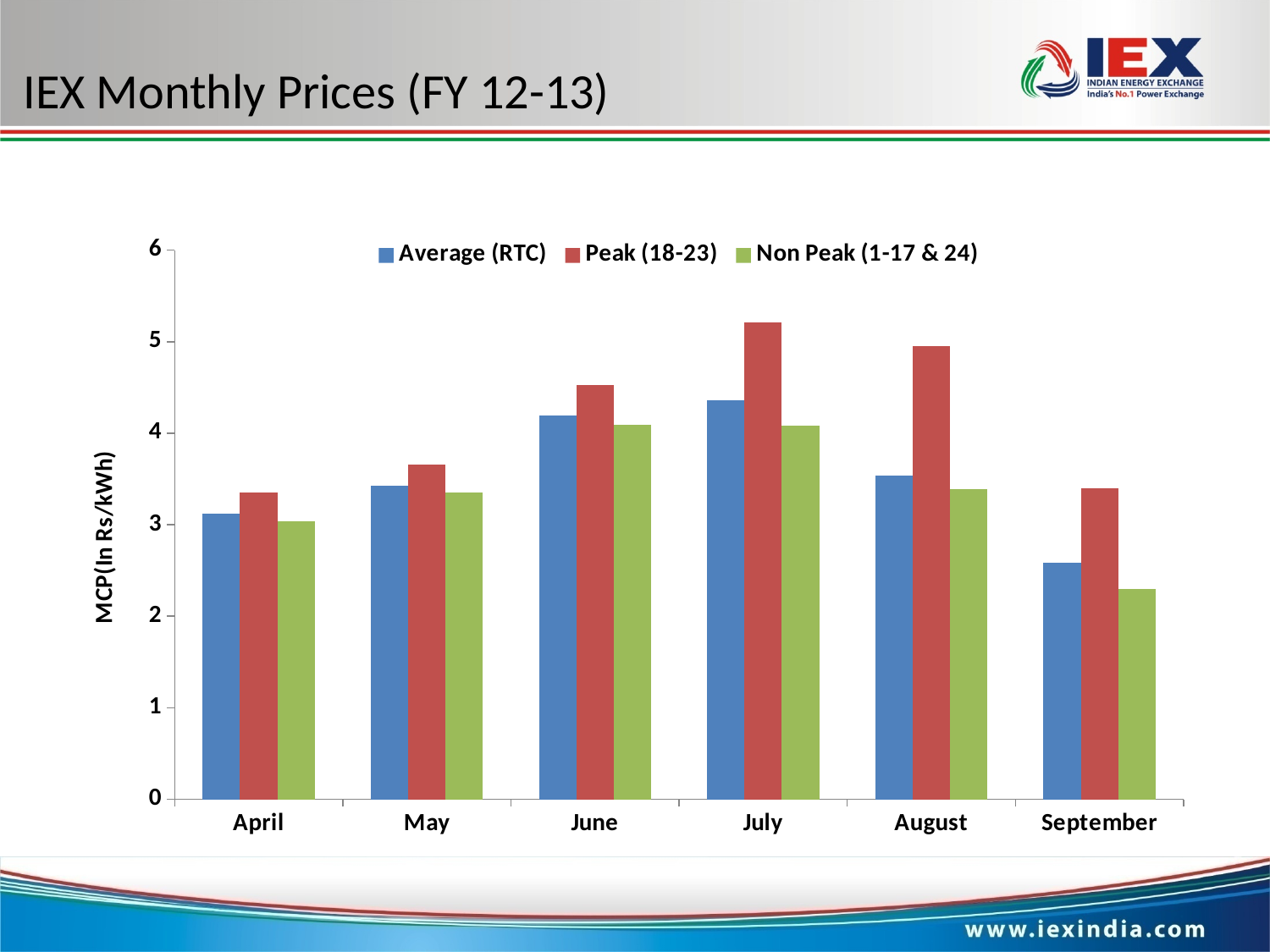

# IEX Monthly Prices (FY 12-13)

### Chart

| Category | Average (RTC) | Peak (18-23) | Non Peak (1-17 & 24) |
|---|---|---|---|
| April | 3.1197912916666652 | 3.3499999999999988 | 3.04 |
| May | 3.424334946236571 | 3.66 | 3.3499999999999988 |
| June | 4.198081999999983 | 4.53 | 4.09 |
| July | 4.359614166666668 | 5.21 | 4.08 |
| August | 3.533723291666679 | 4.95 | 3.3899999999999997 |
| September | 2.579651188271604 | 3.4 | 2.3 |